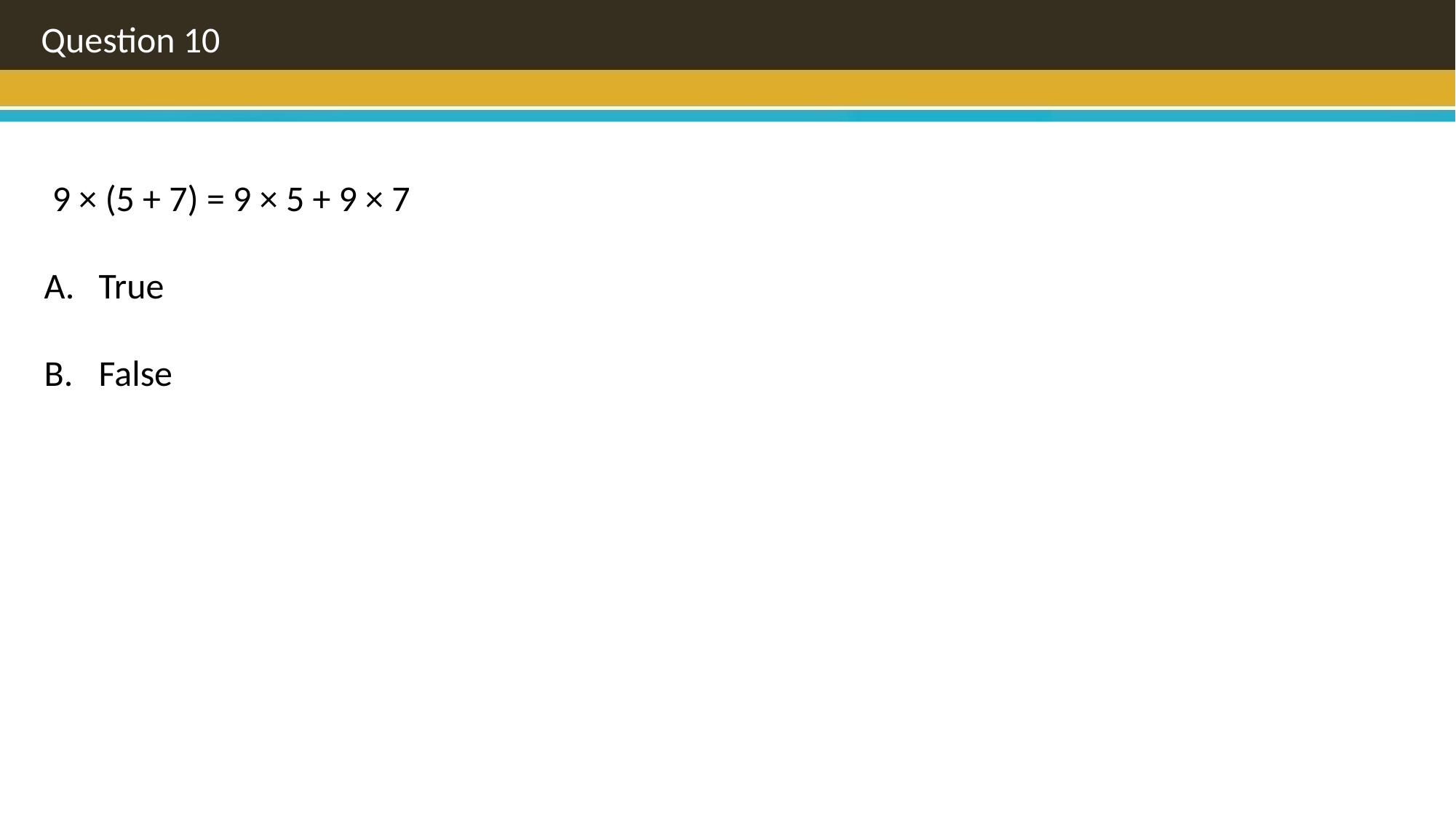

Question 10
 9 × (5 + 7) = 9 × 5 + 9 × 7

True

False